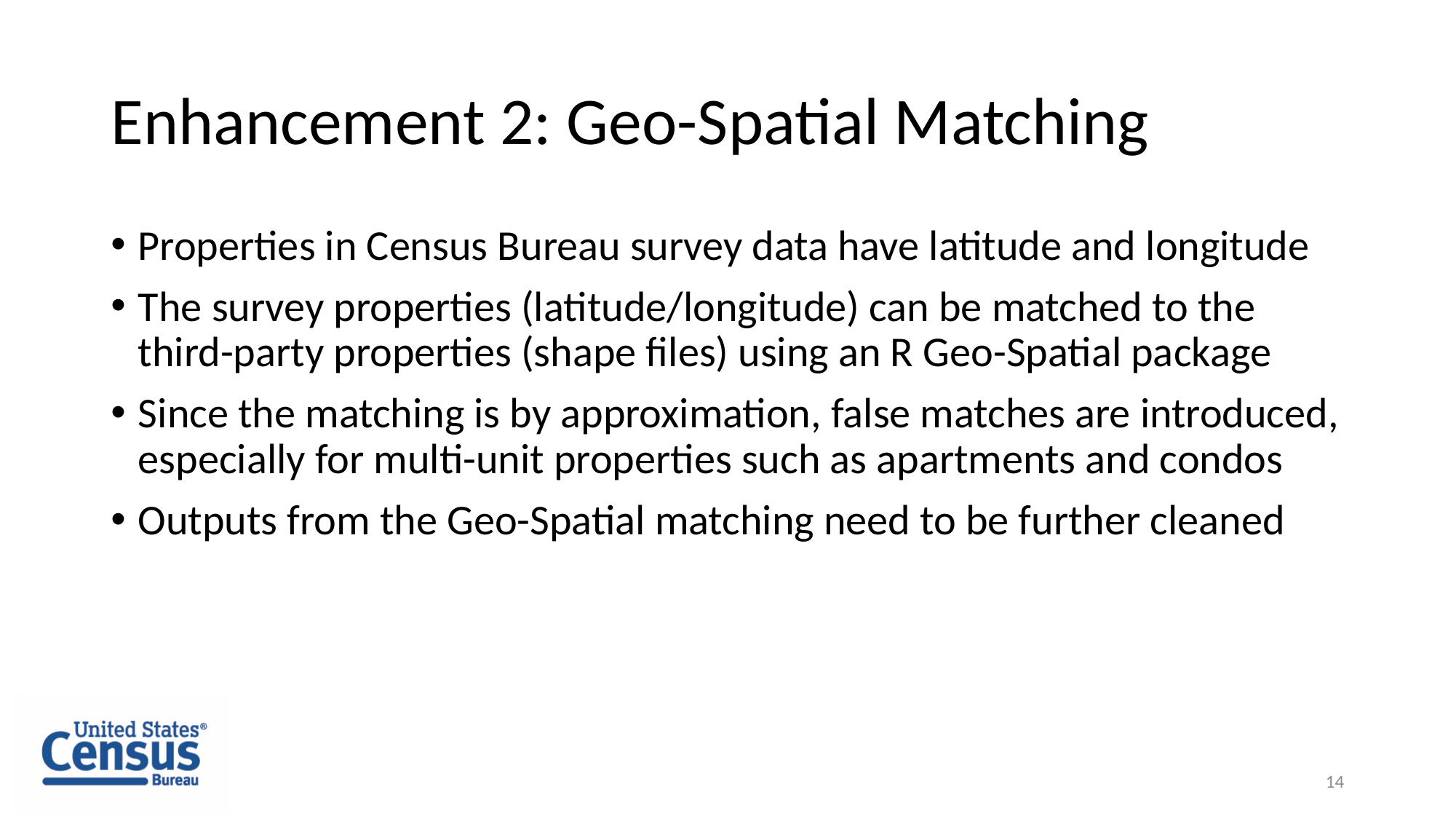

# Enhancement 2: Geo-Spatial Matching
Properties in Census Bureau survey data have latitude and longitude
The survey properties (latitude/longitude) can be matched to the third-party properties (shape files) using an R Geo-Spatial package
Since the matching is by approximation, false matches are introduced, especially for multi-unit properties such as apartments and condos
Outputs from the Geo-Spatial matching need to be further cleaned

14